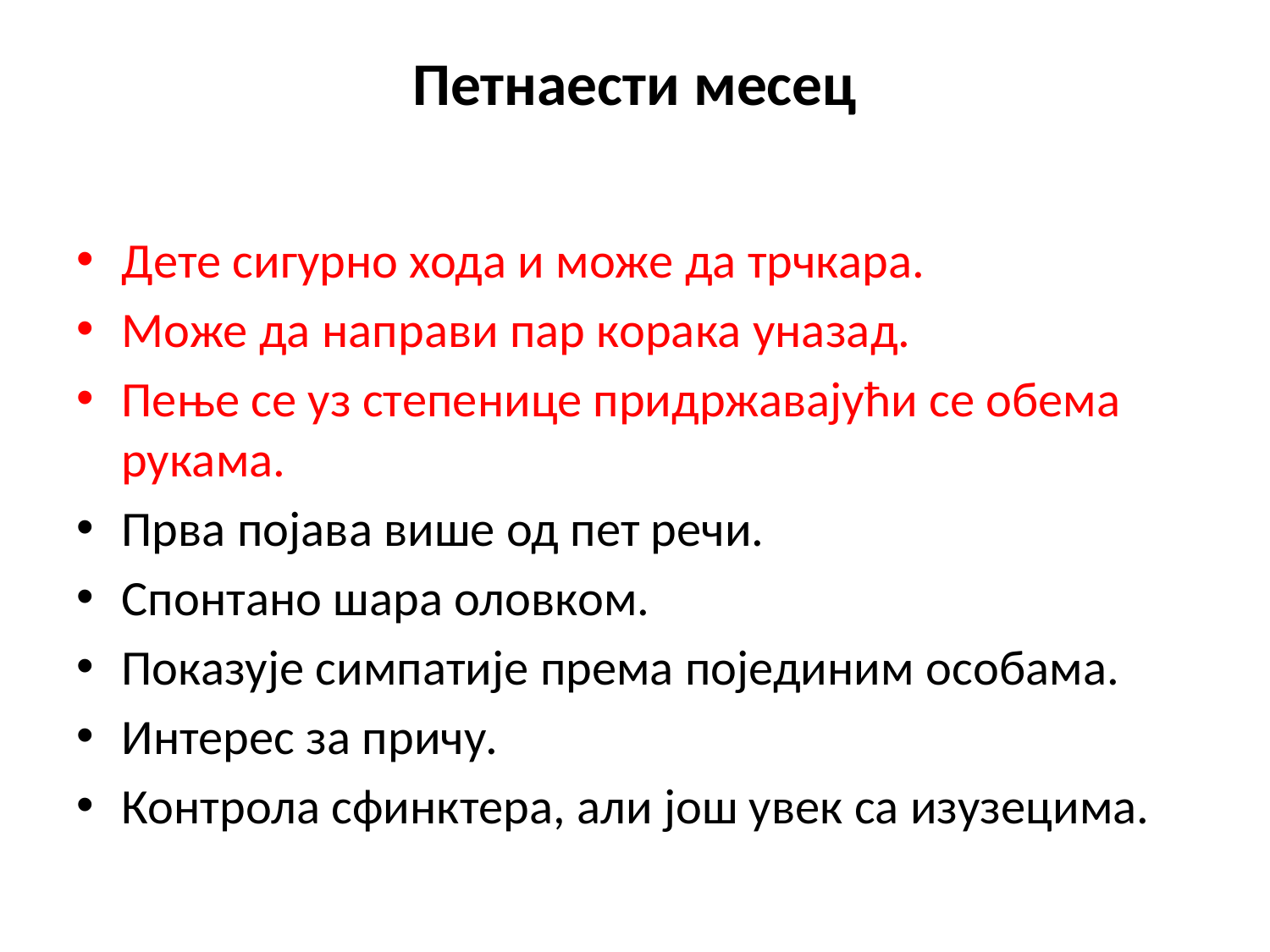

# Петнаести месец
Дете сигурно хода и може да трчкара.
Може да направи пар корака уназад.
Пење се уз степенице придржавајући се обема рукама.
Прва појава више од пет речи.
Спонтано шара оловком.
Показује симпатије према појединим особама.
Интерес за причу.
Контрола сфинктера, али још увек са изузецима.